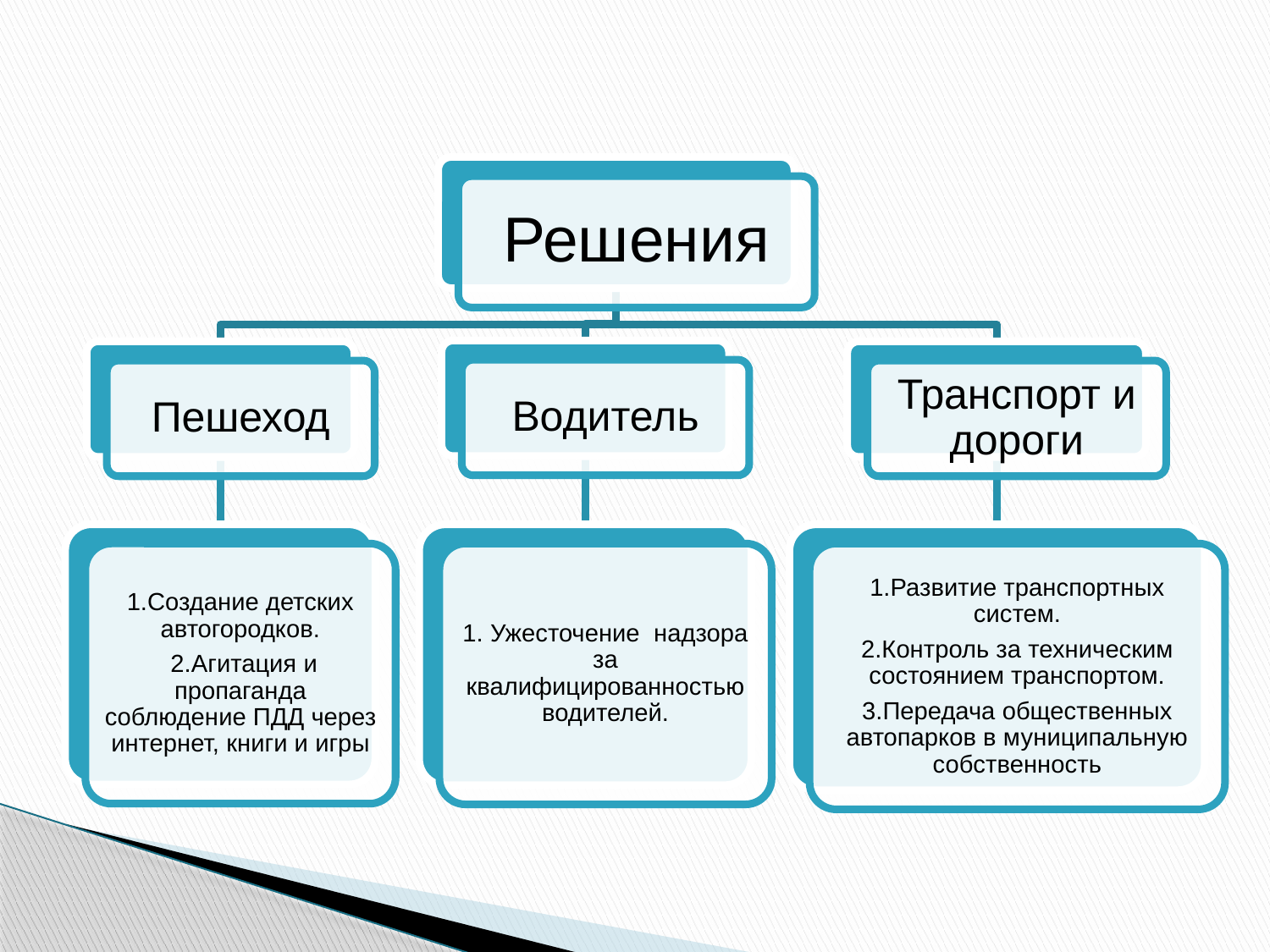

Решения
Пешеход
1.Создание детских автогородков.
 2.Агитация и пропаганда соблюдение ПДД через интернет, книги и игры
Водитель
1. Ужесточение  надзора за квалифицированностью водителей.
Транспорт и дороги
1.Развитие транспортных систем.
2.Контроль за техническим состоянием транспортом.
3.Передача общественных автопарков в муниципальную собственность